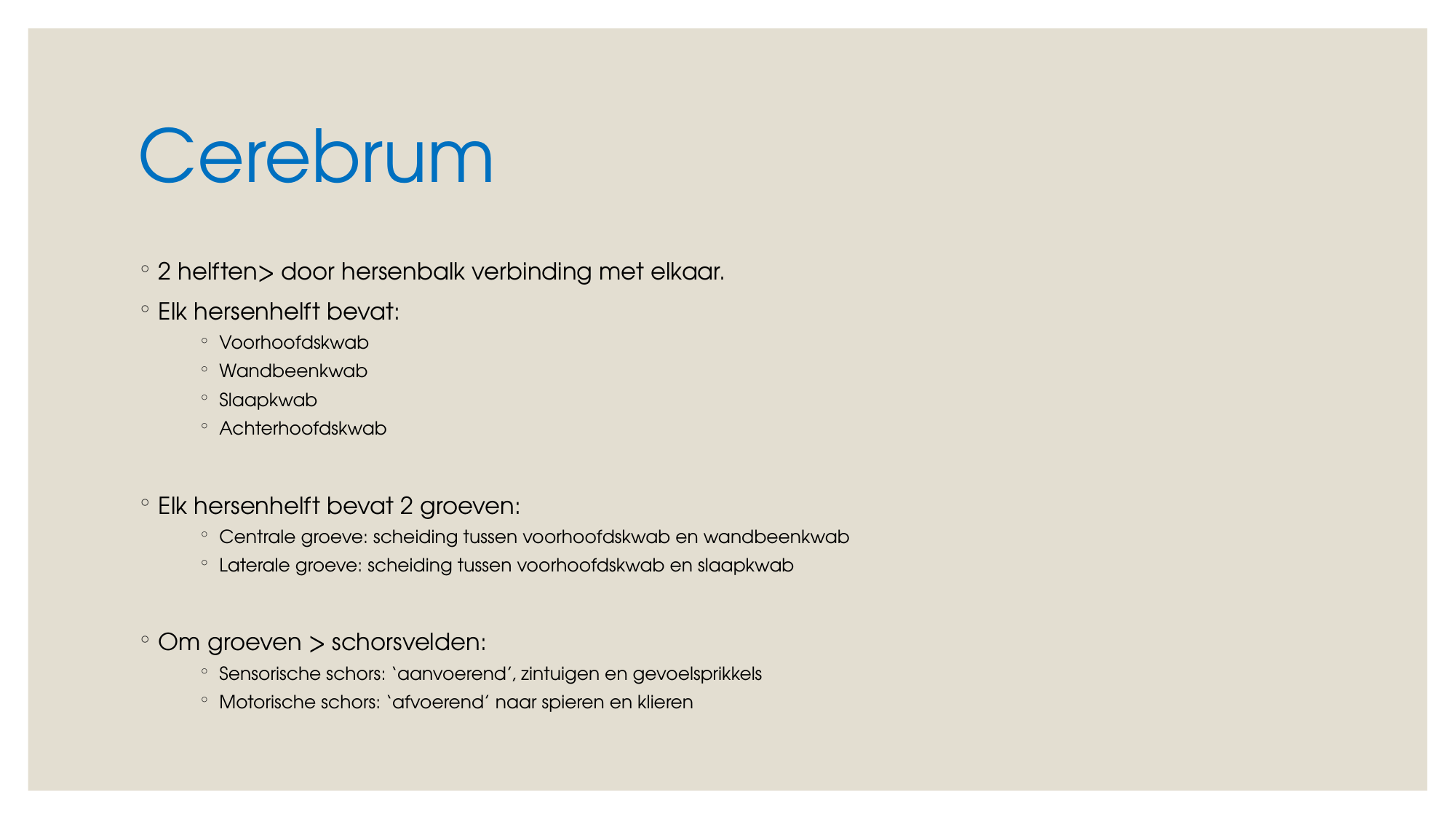

# Cerebrum
2 helften> door hersenbalk verbinding met elkaar.
Elk hersenhelft bevat:
Voorhoofdskwab
Wandbeenkwab
Slaapkwab
Achterhoofdskwab

Elk hersenhelft bevat 2 groeven:
Centrale groeve: scheiding tussen voorhoofdskwab en wandbeenkwab
Laterale groeve: scheiding tussen voorhoofdskwab en slaapkwab

Om groeven > schorsvelden:
Sensorische schors: ‘aanvoerend’, zintuigen en gevoelsprikkels
Motorische schors: ‘afvoerend’ naar spieren en klieren